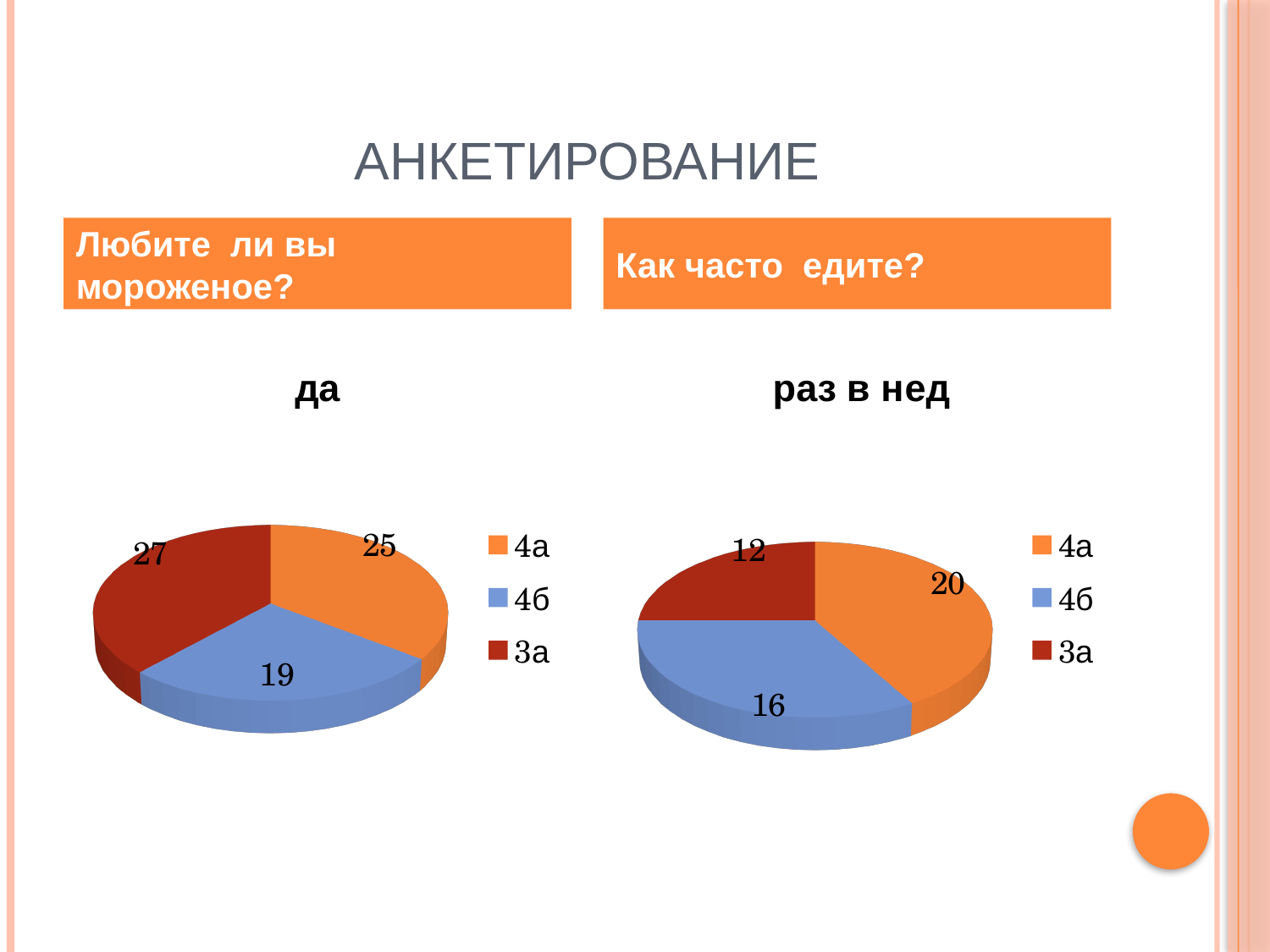

# Анкетирование
Любите  ли вы  мороженое?
Как часто  едите?

[unsupported chart]

[unsupported chart]